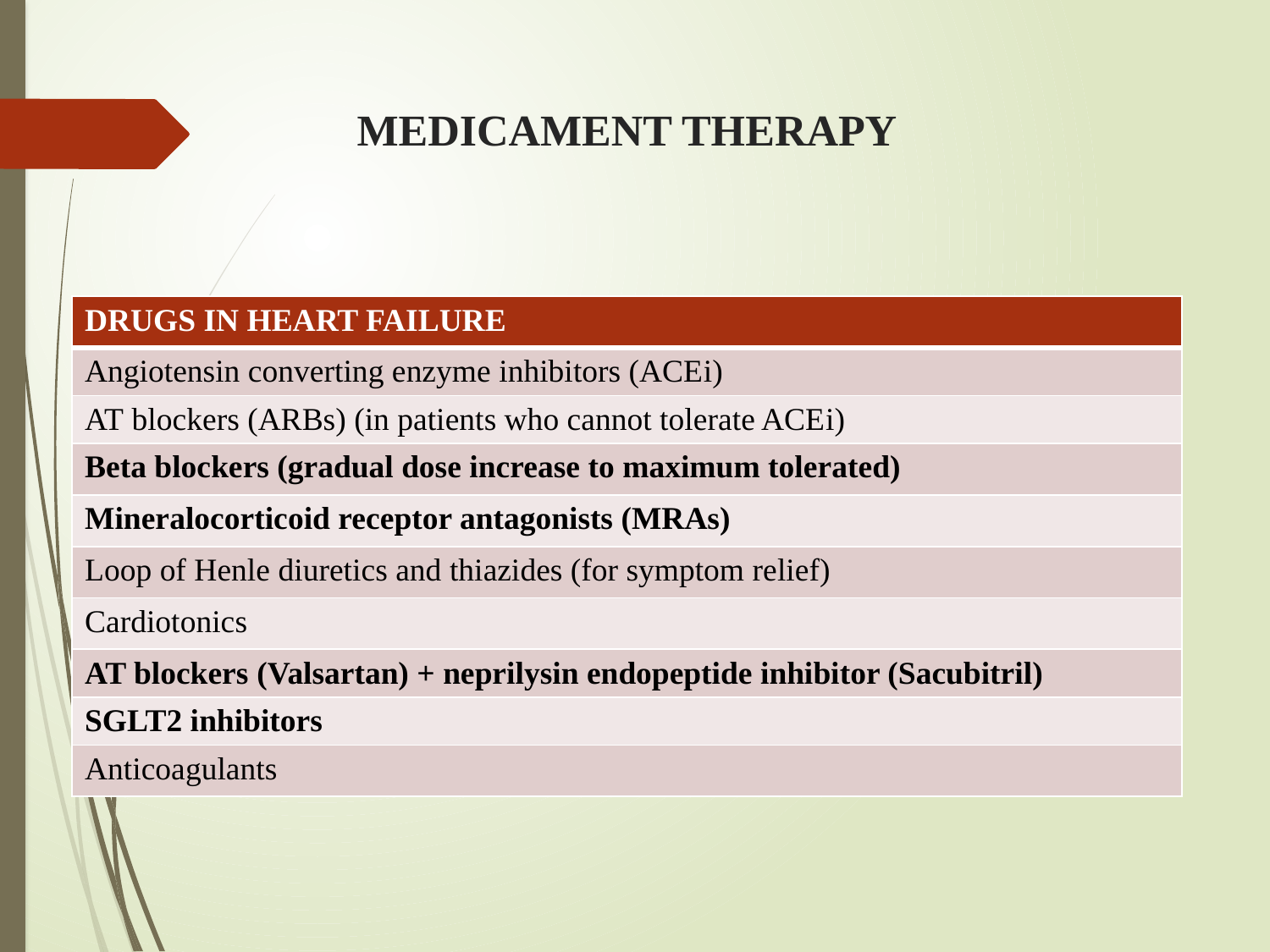

# MEDICAMENT THERAPY
| DRUGS IN HEART FAILURE |
| --- |
| Angiotensin converting enzyme inhibitors (ACEi) |
| AT blockers (ARBs) (in patients who cannot tolerate ACEi) |
| Beta blockers (gradual dose increase to maximum tolerated) |
| Mineralocorticoid receptor antagonists (MRAs) |
| Loop of Henle diuretics and thiazides (for symptom relief) |
| Cardiotonics |
| AT blockers (Valsartan) + neprilysin endopeptide inhibitor (Sacubitril) |
| SGLT2 inhibitors |
| Anticoagulants |